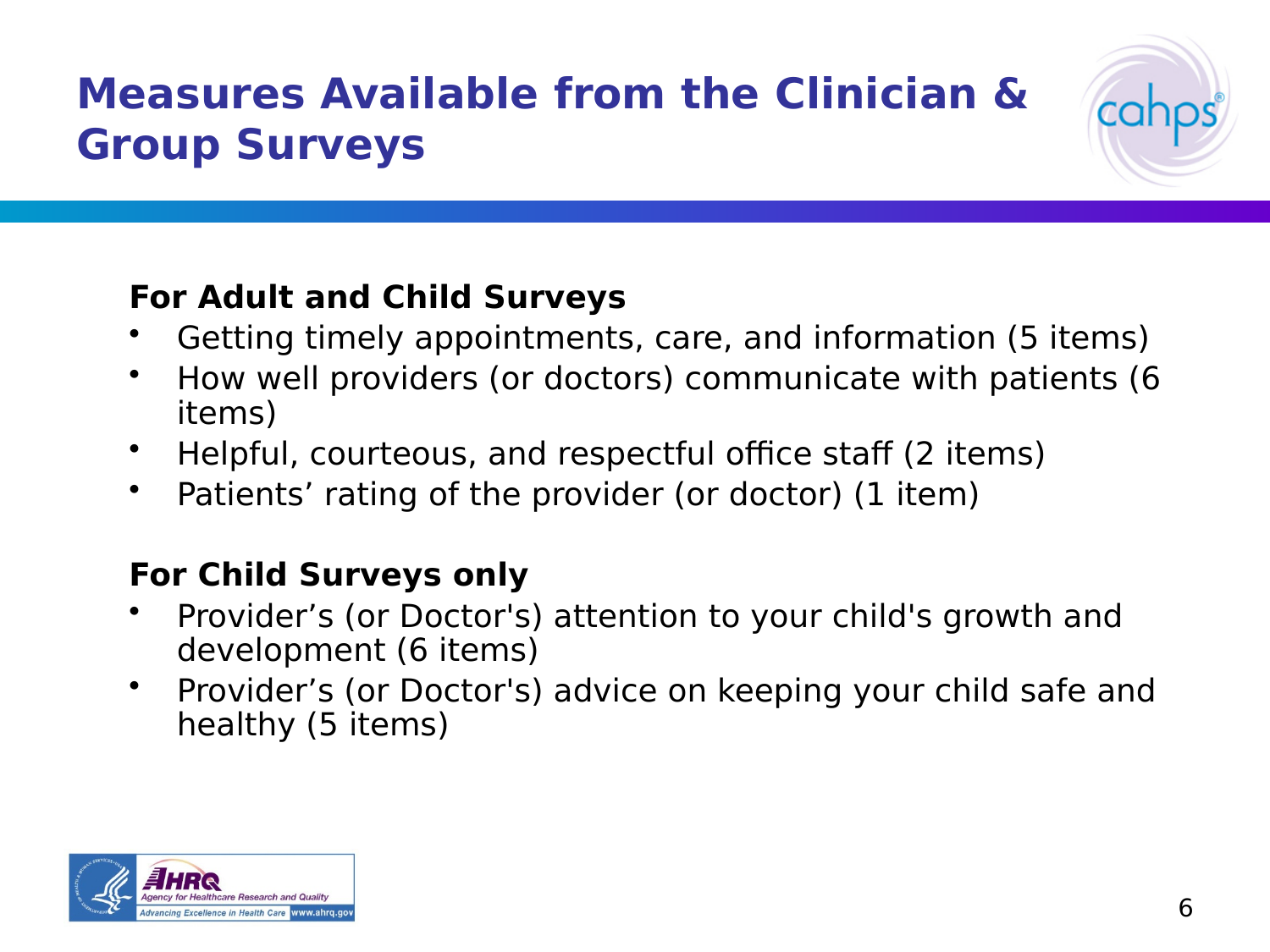

# Measures Available from the Clinician & Group Surveys
For Adult and Child Surveys
Getting timely appointments, care, and information (5 items)
How well providers (or doctors) communicate with patients (6 items)
Helpful, courteous, and respectful office staff (2 items)
Patients’ rating of the provider (or doctor) (1 item)

For Child Surveys only
Provider’s (or Doctor's) attention to your child's growth and development (6 items)
Provider’s (or Doctor's) advice on keeping your child safe and healthy (5 items)

6